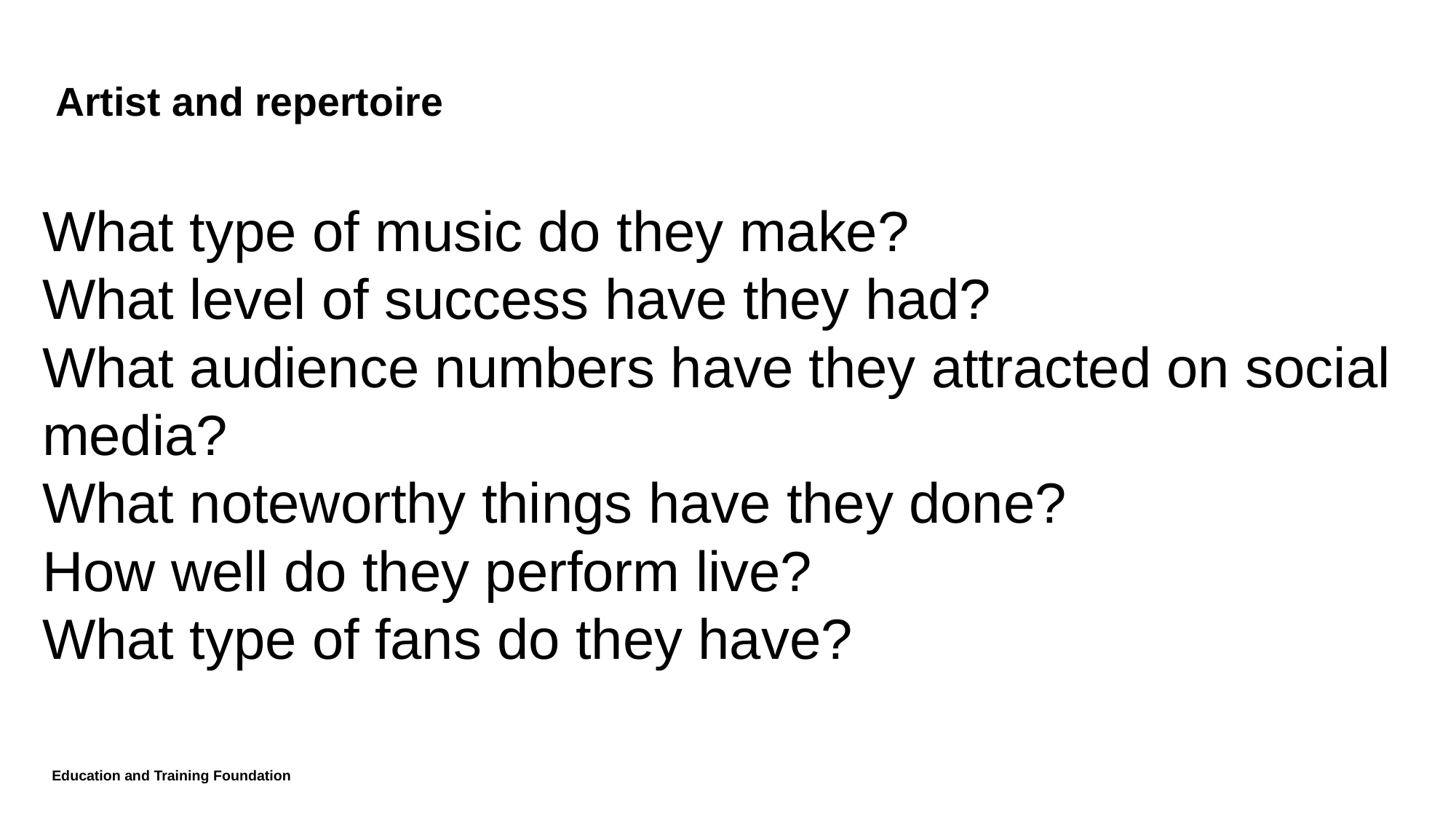

# Artist and repertoire

What type of music do they make?
What level of success have they had?
What audience numbers have they attracted on social media?
What noteworthy things have they done?
How well do they perform live?
What type of fans do they have?

Education and Training Foundation